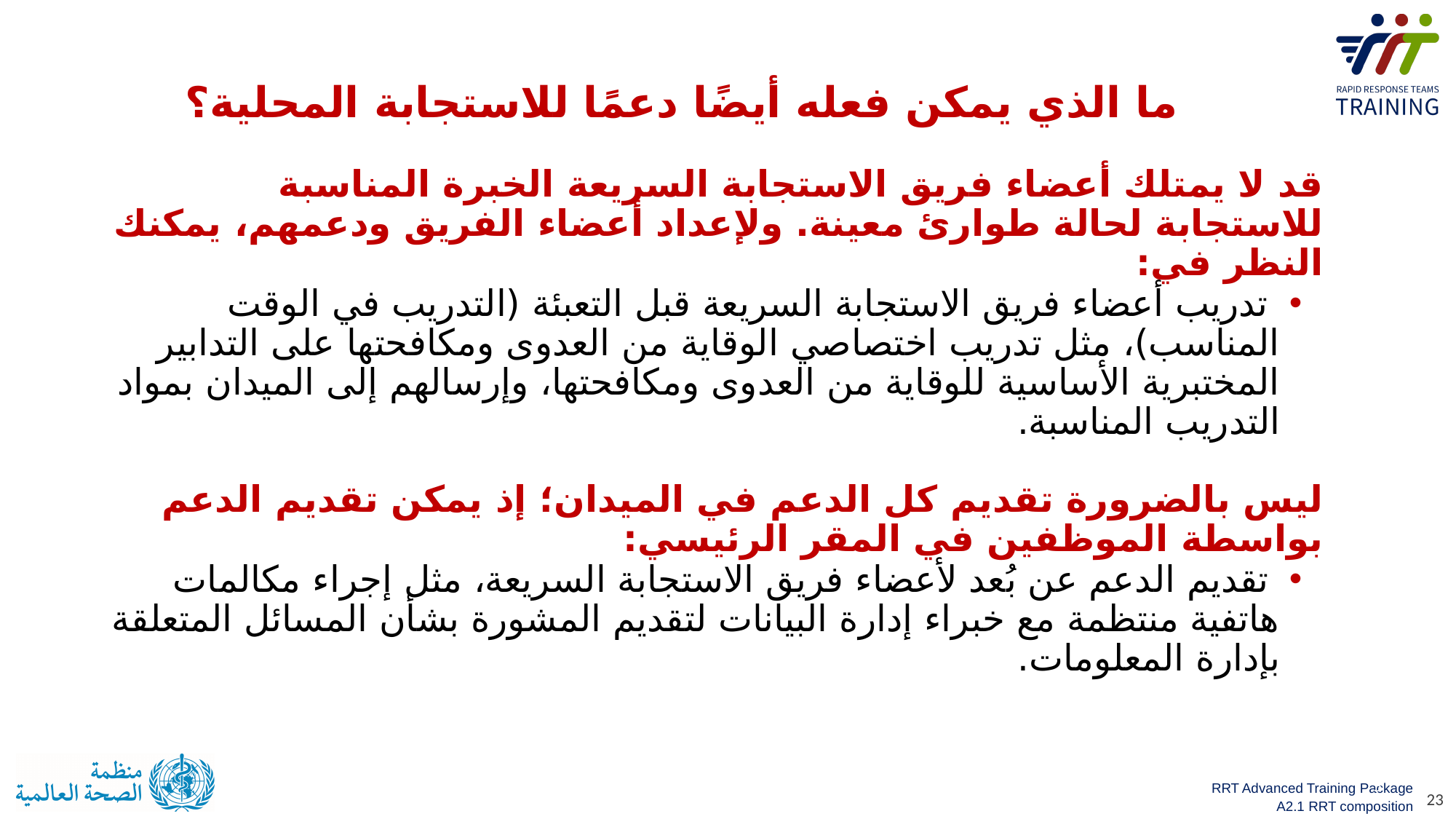

# ما الذي يمكن فعله أيضًا دعمًا للاستجابة المحلية؟
قد لا يمتلك أعضاء فريق الاستجابة السريعة الخبرة المناسبة للاستجابة لحالة طوارئ معينة. ولإعداد أعضاء الفريق ودعمهم، يمكنك النظر في:
 تدريب أعضاء فريق الاستجابة السريعة قبل التعبئة (التدريب في الوقت المناسب)، مثل تدريب اختصاصي الوقاية من العدوى ومكافحتها على التدابير المختبرية الأساسية للوقاية من العدوى ومكافحتها، وإرسالهم إلى الميدان بمواد التدريب المناسبة.

ليس بالضرورة تقديم كل الدعم في الميدان؛ إذ يمكن تقديم الدعم بواسطة الموظفين في المقر الرئيسي:
 تقديم الدعم عن بُعد لأعضاء فريق الاستجابة السريعة، مثل إجراء مكالمات هاتفية منتظمة مع خبراء إدارة البيانات لتقديم المشورة بشأن المسائل المتعلقة بإدارة المعلومات.
23